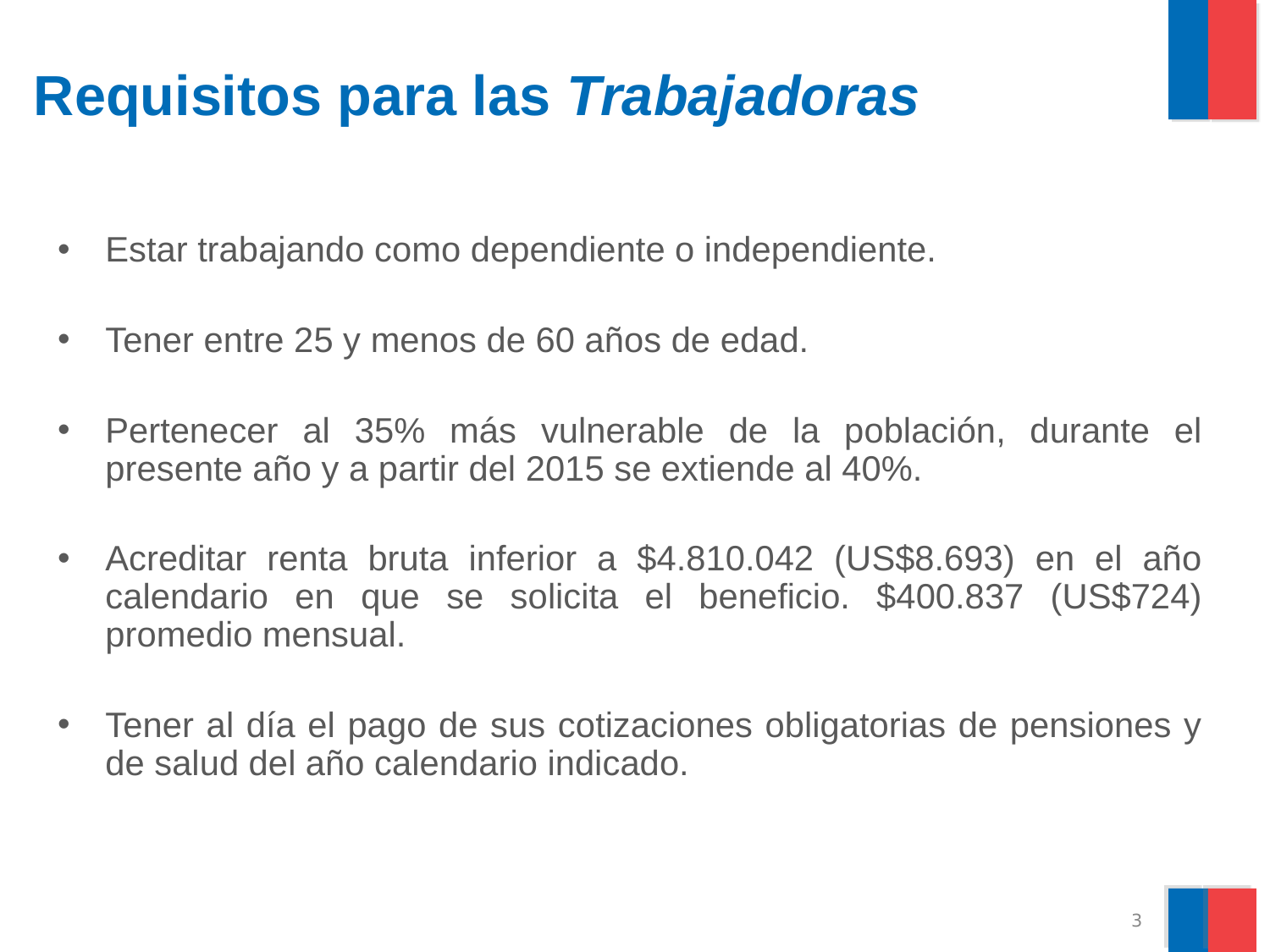

# Requisitos para las Trabajadoras

Estar trabajando como dependiente o independiente.

Tener entre 25 y menos de 60 años de edad.

Pertenecer al 35% más vulnerable de la población, durante el presente año y a partir del 2015 se extiende al 40%.

Acreditar renta bruta inferior a $4.810.042 (US$8.693) en el año calendario en que se solicita el beneficio. $400.837 (US$724) promedio mensual.

Tener al día el pago de sus cotizaciones obligatorias de pensiones y de salud del año calendario indicado.

3